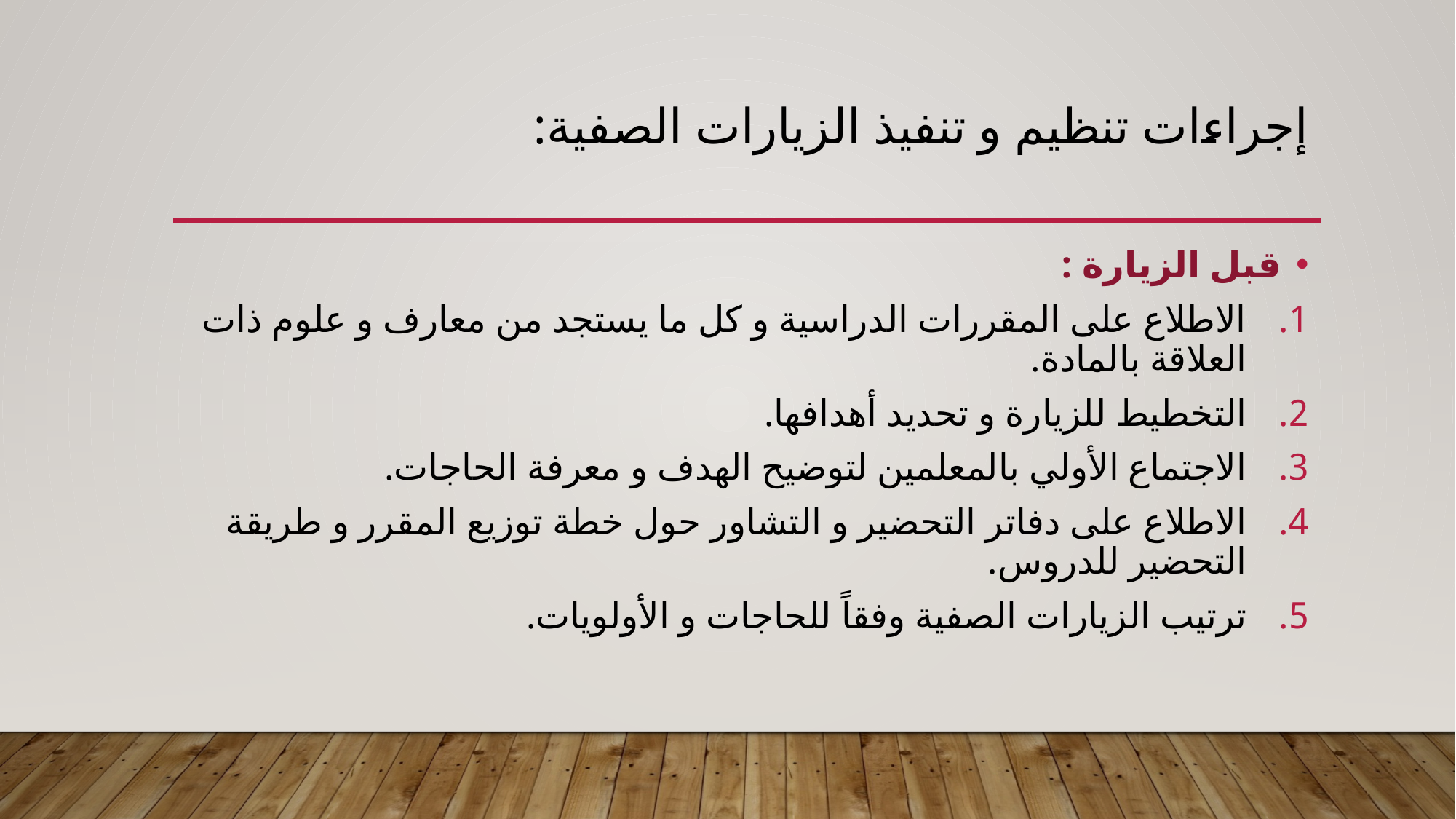

# إجراءات تنظيم و تنفيذ الزيارات الصفية:
قبل الزيارة :
الاطلاع على المقررات الدراسية و كل ما يستجد من معارف و علوم ذات العلاقة بالمادة.
التخطيط للزيارة و تحديد أهدافها.
الاجتماع الأولي بالمعلمين لتوضيح الهدف و معرفة الحاجات.
الاطلاع على دفاتر التحضير و التشاور حول خطة توزيع المقرر و طريقة التحضير للدروس.
ترتيب الزيارات الصفية وفقاً للحاجات و الأولويات.